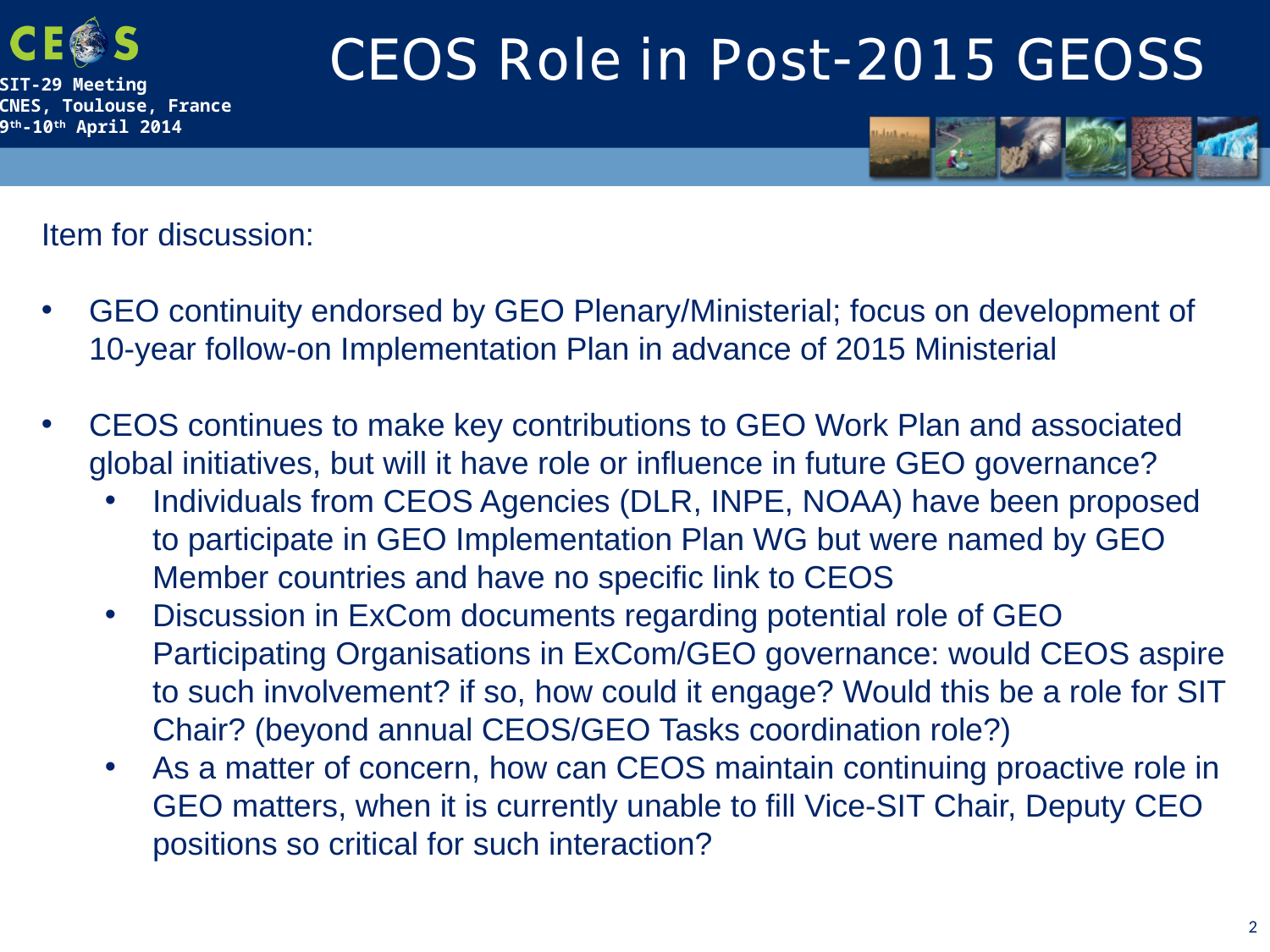

CEOS Role in Post-2015 GEOSS
Item for discussion:

GEO continuity endorsed by GEO Plenary/Ministerial; focus on development of 10-year follow-on Implementation Plan in advance of 2015 Ministerial

CEOS continues to make key contributions to GEO Work Plan and associated global initiatives, but will it have role or influence in future GEO governance?
Individuals from CEOS Agencies (DLR, INPE, NOAA) have been proposed to participate in GEO Implementation Plan WG but were named by GEO Member countries and have no specific link to CEOS
Discussion in ExCom documents regarding potential role of GEO Participating Organisations in ExCom/GEO governance: would CEOS aspire to such involvement? if so, how could it engage? Would this be a role for SIT Chair? (beyond annual CEOS/GEO Tasks coordination role?)
As a matter of concern, how can CEOS maintain continuing proactive role in GEO matters, when it is currently unable to fill Vice-SIT Chair, Deputy CEO positions so critical for such interaction?
2